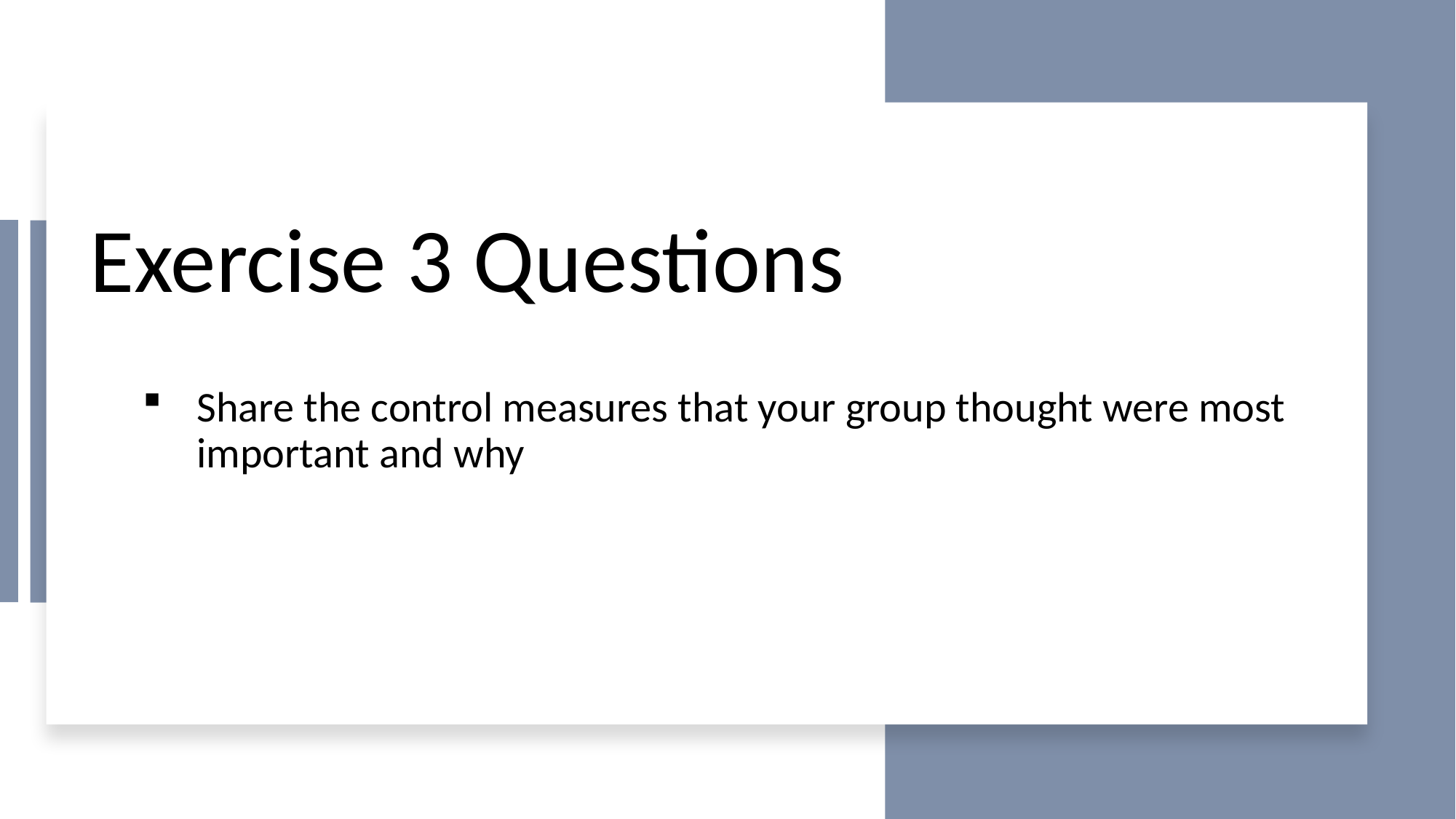

# Exercise 3 Questions
Share the control measures that your group thought were most important and why